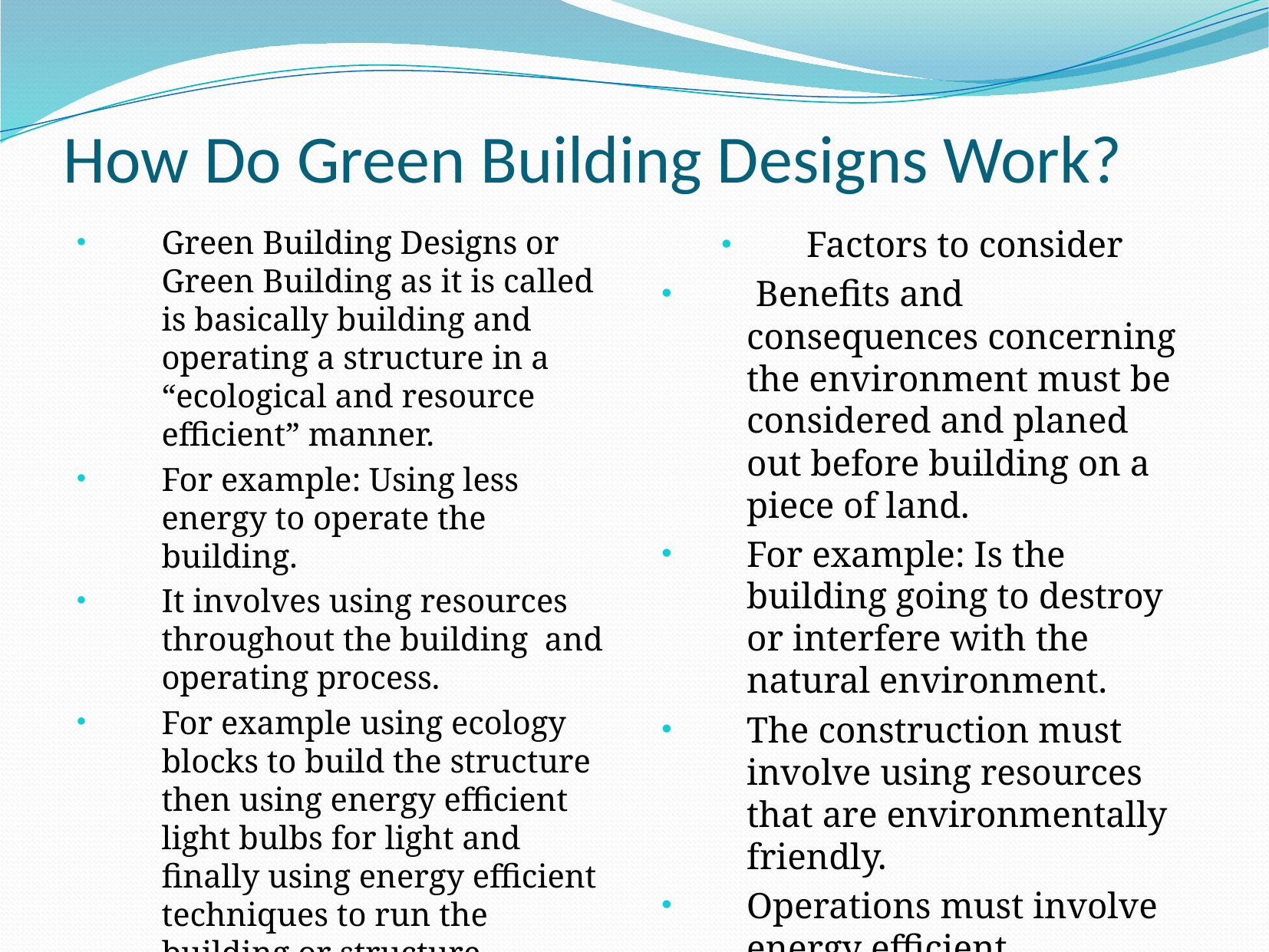

# How Do Green Building Designs Work?
Green Building Designs or Green Building as it is called is basically building and operating a structure in a “ecological and resource efficient” manner.
For example: Using less energy to operate the building.
It involves using resources throughout the building  and operating process.
For example using ecology blocks to build the structure then using energy efficient light bulbs for light and finally using energy efficient techniques to run the building or structure.
Factors to consider
 Benefits and consequences concerning the environment must be considered and planed out before building on a piece of land.
For example: Is the building going to destroy or interfere with the natural environment.
The construction must involve using resources that are environmentally friendly.
Operations must involve energy efficient techniques.